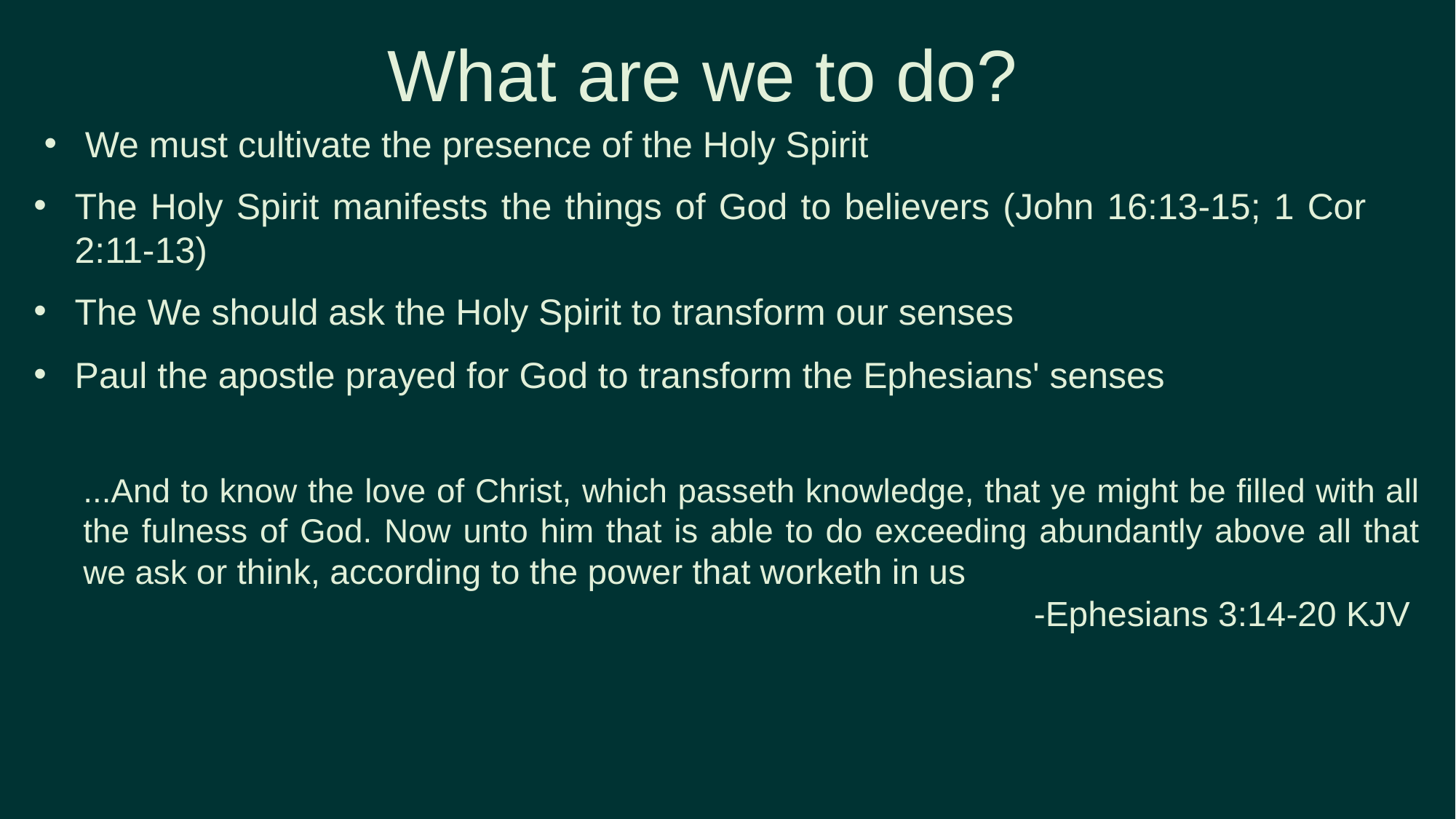

# What are we to do?
We must cultivate the presence of the Holy Spirit
The Holy Spirit manifests the things of God to believers (John 16:13-15; 1 Cor 2:11-13)

The We should ask the Holy Spirit to transform our senses
Paul the apostle prayed for God to transform the Ephesians' senses

...And to know the love of Christ, which passeth knowledge, that ye might be filled with all the fulness of God. Now unto him that is able to do exceeding abundantly above all that we ask or think, according to the power that worketh in us
-Ephesians 3:14-20 KJV